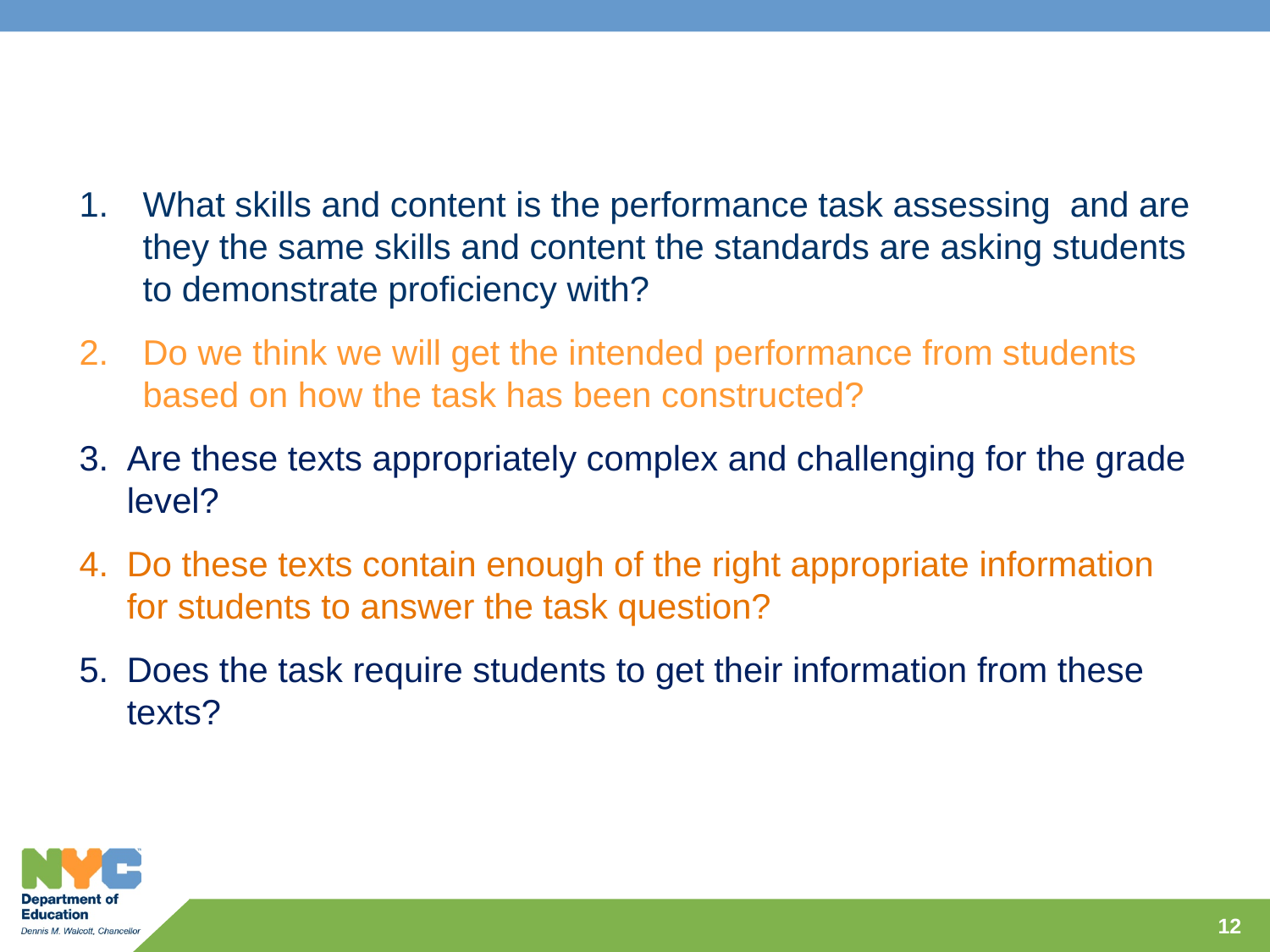

What skills and content is the performance task assessing  and are they the same skills and content the standards are asking students to demonstrate proficiency with?
Do we think we will get the intended performance from students based on how the task has been constructed?
Are these texts appropriately complex and challenging for the grade level?
Do these texts contain enough of the right appropriate information for students to answer the task question?
Does the task require students to get their information from these texts?

12